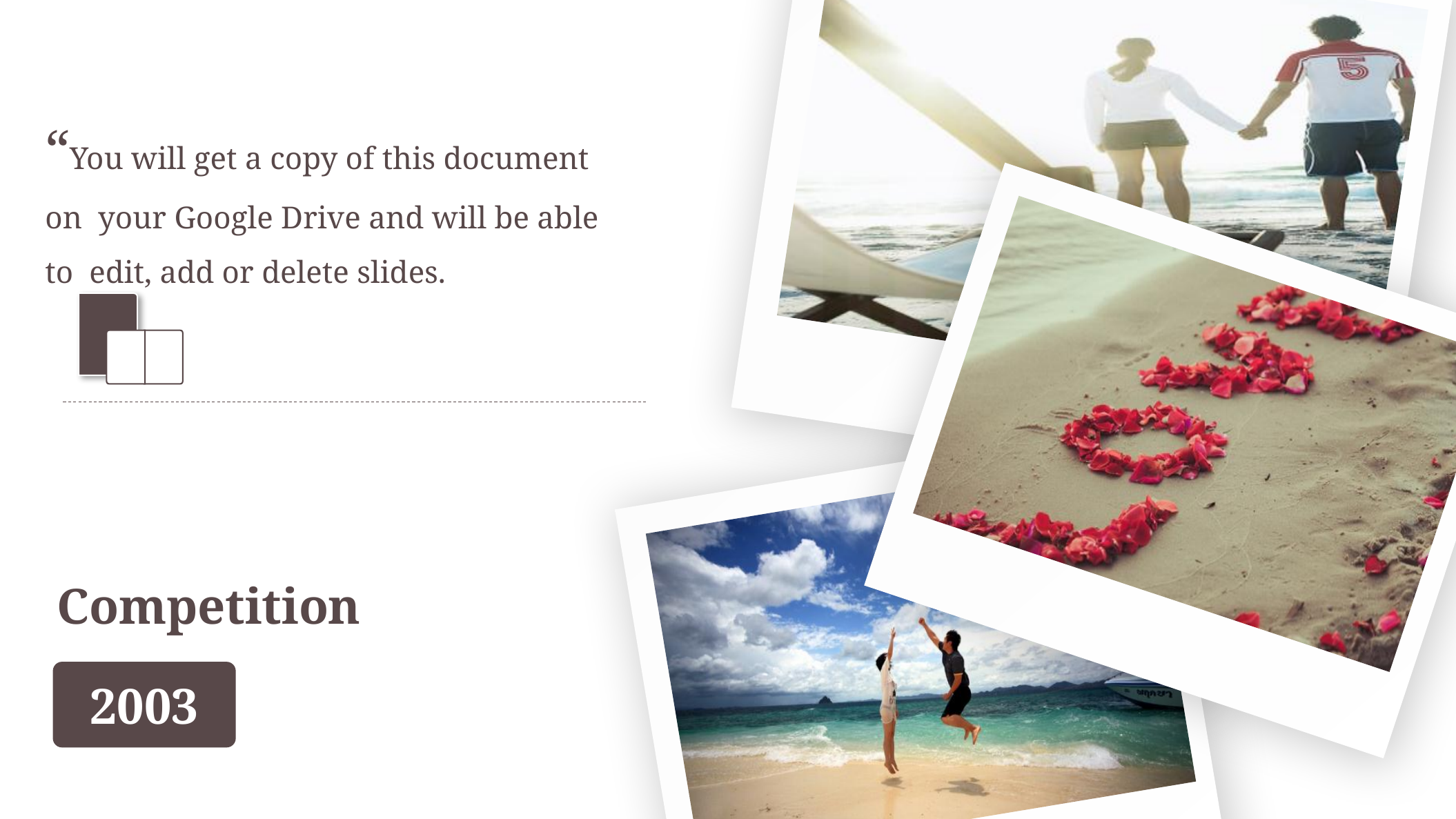

“You will get a copy of this document on  your Google Drive and will be able to  edit, add or delete slides.

Competition
2003